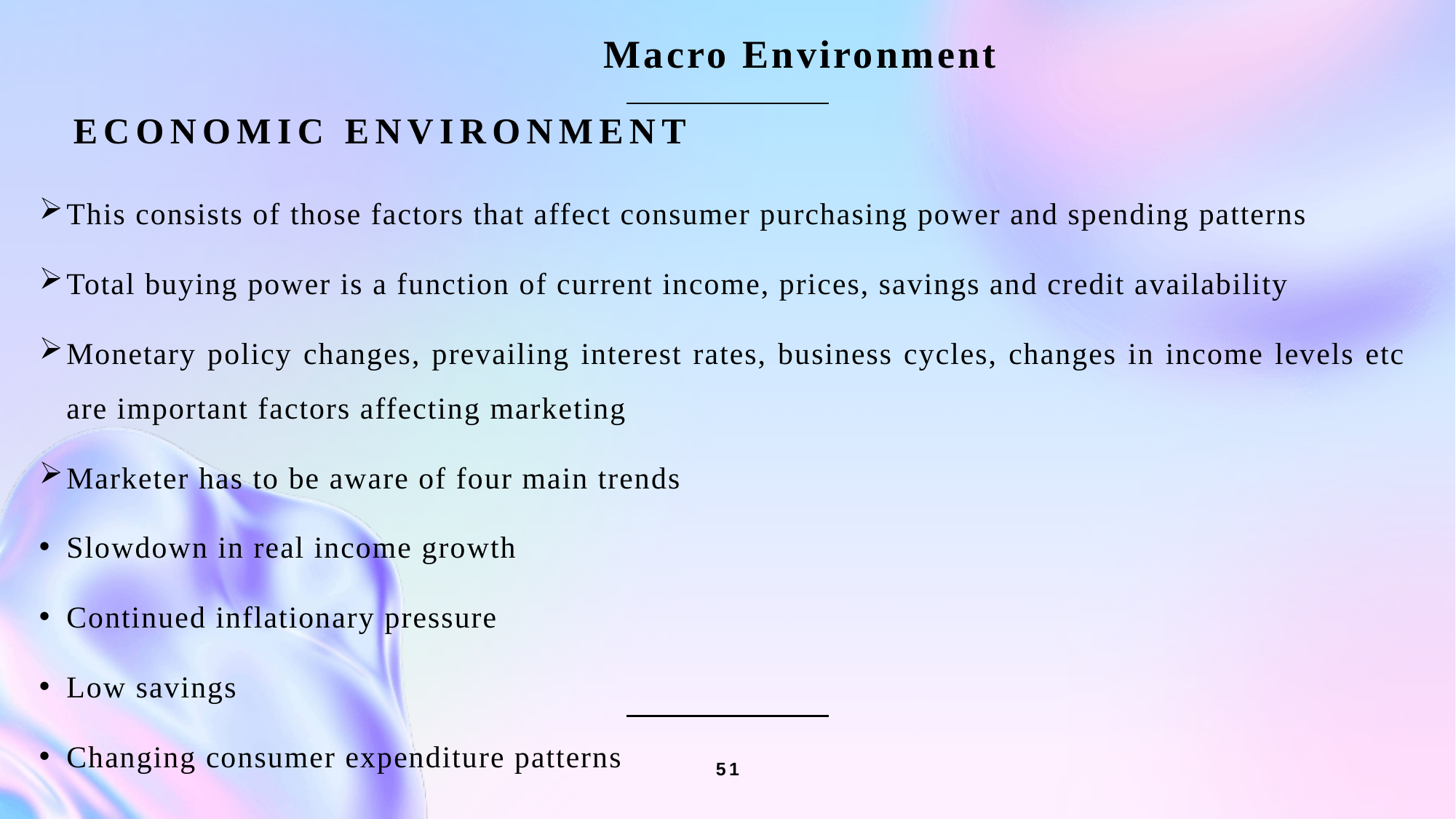

Macro Environment

# Economic Environment
This consists of those factors that affect consumer purchasing power and spending patterns
Total buying power is a function of current income, prices, savings and credit availability
Monetary policy changes, prevailing interest rates, business cycles, changes in income levels etc are important factors affecting marketing
Marketer has to be aware of four main trends
Slowdown in real income growth
Continued inflationary pressure
Low savings
Changing consumer expenditure patterns
51